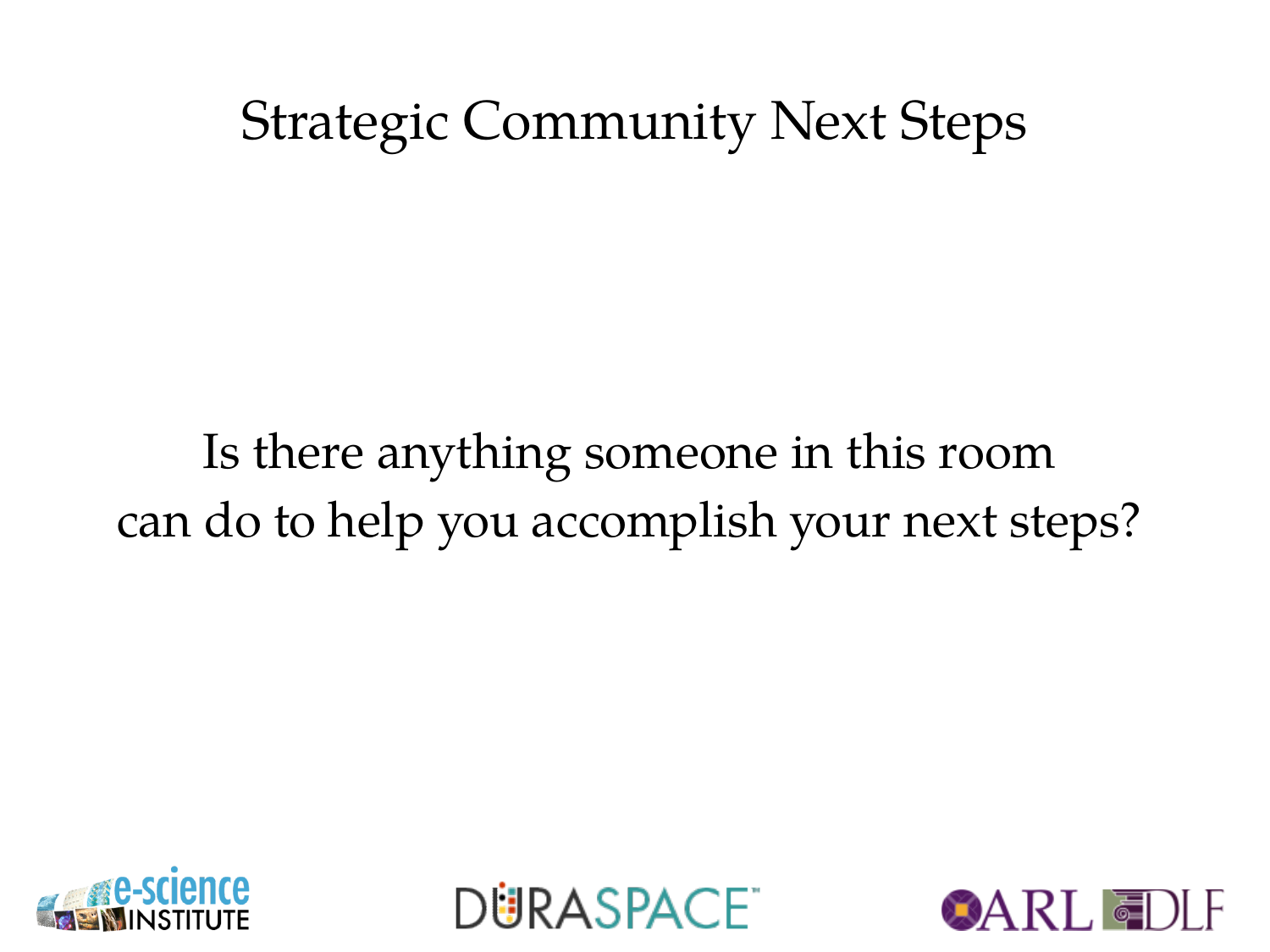

# Strategic Community Next Steps
Is there anything someone in this room
can do to help you accomplish your next steps?